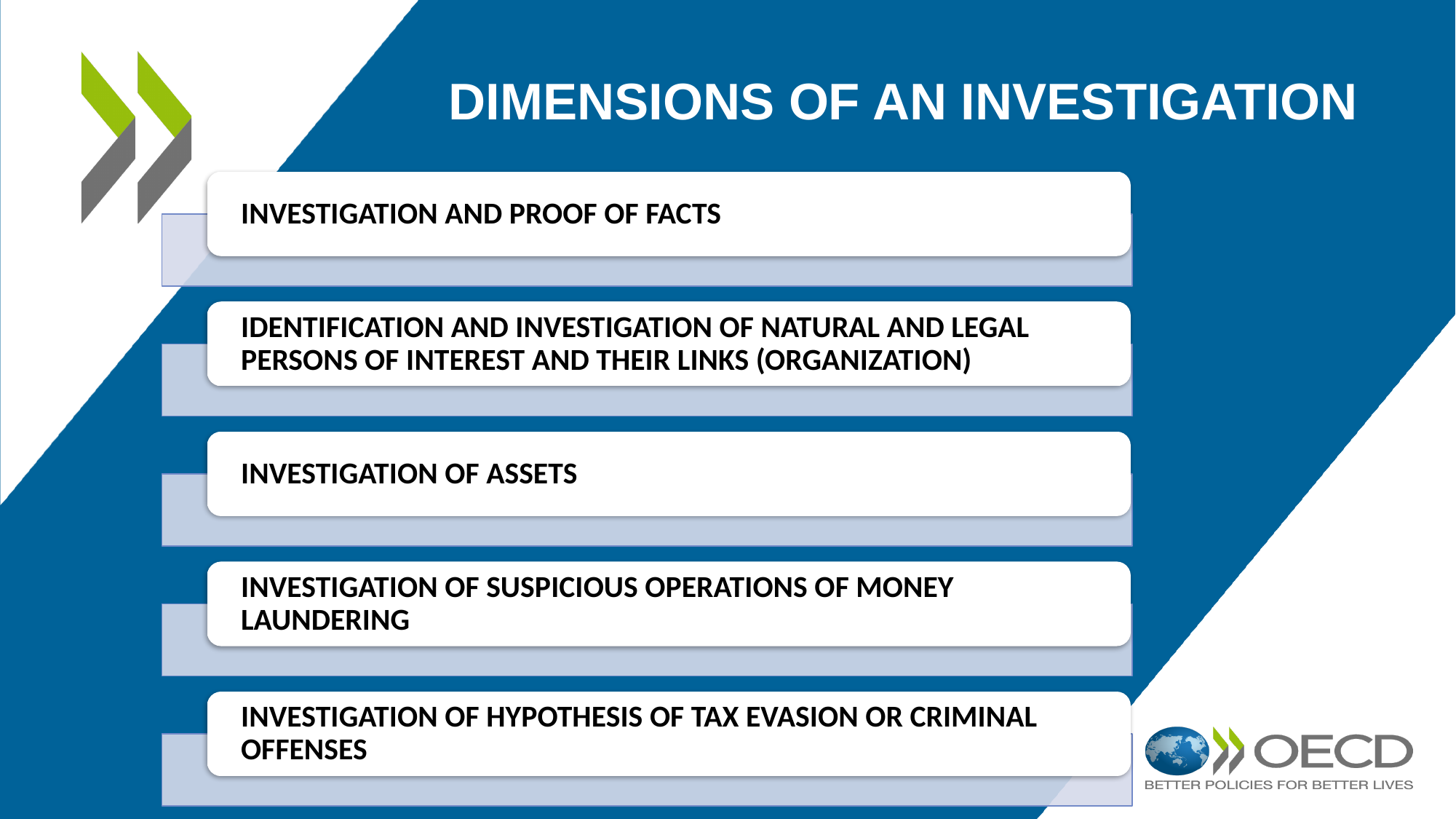

# dimensions of an investigation
INVESTIGATION AND PROOF OF FACTS
IDENTIFICATION AND INVESTIGATION OF NATURAL AND LEGAL PERSONS OF INTEREST AND THEIR LINKS (ORGANIZATION)
INVESTIGATION OF ASSETS
INVESTIGATION OF SUSPICIOUS OPERATIONS OF MONEY LAUNDERING
INVESTIGATION OF HYPOTHESIS OF TAX EVASION OR CRIMINAL OFFENSES